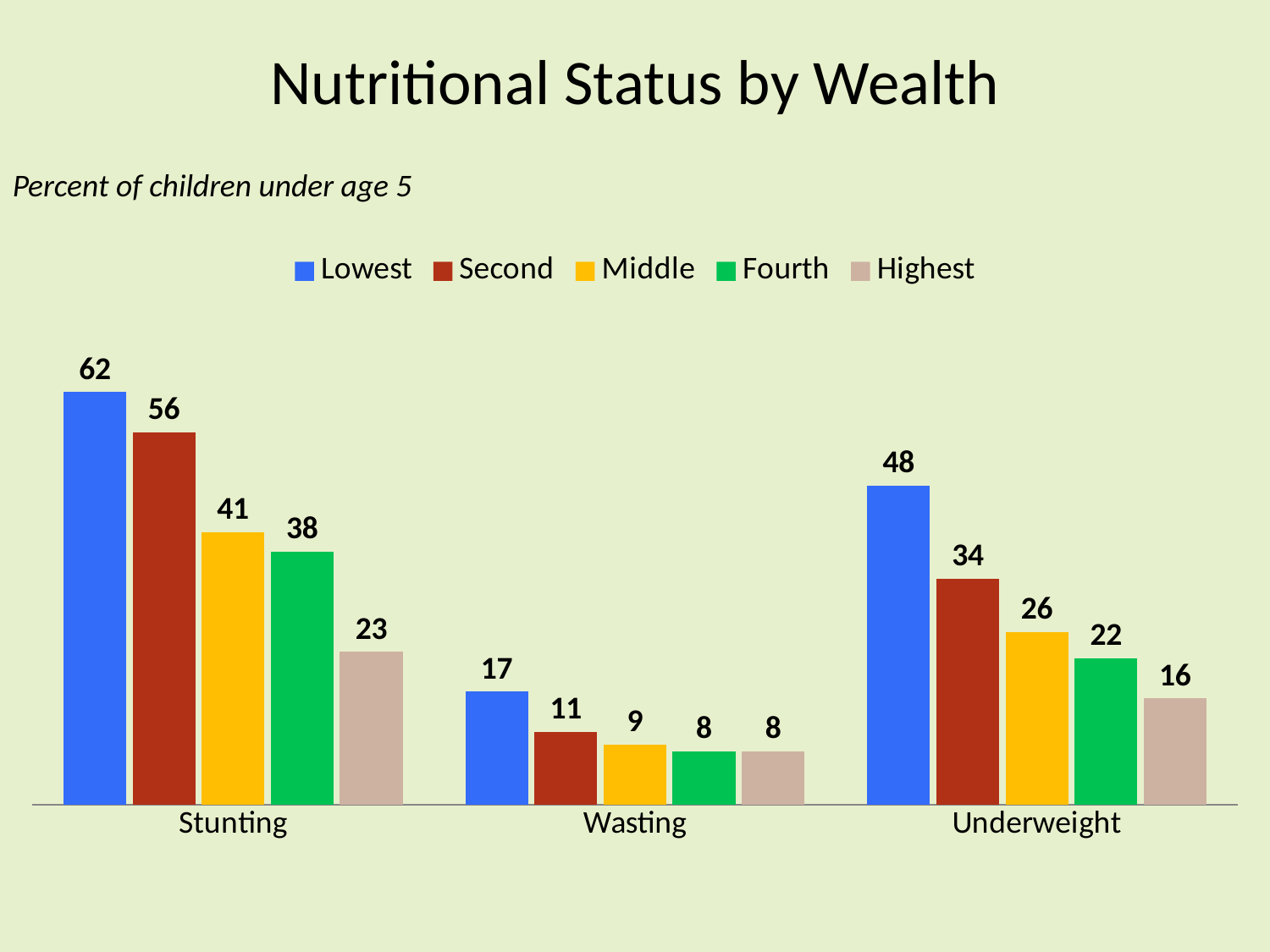

# Nutritional Status by Wealth
Percent of children under age 5

### Chart

| Category | Lowest | Second | Middle | Fourth | Highest |
|---|---|---|---|---|---|
| Stunting | 62.0 | 56.0 | 41.0 | 38.0 | 23.0 |
| Wasting | 17.0 | 11.0 | 9.0 | 8.0 | 8.0 |
| Underweight | 48.0 | 34.0 | 26.0 | 22.0 | 16.0 |